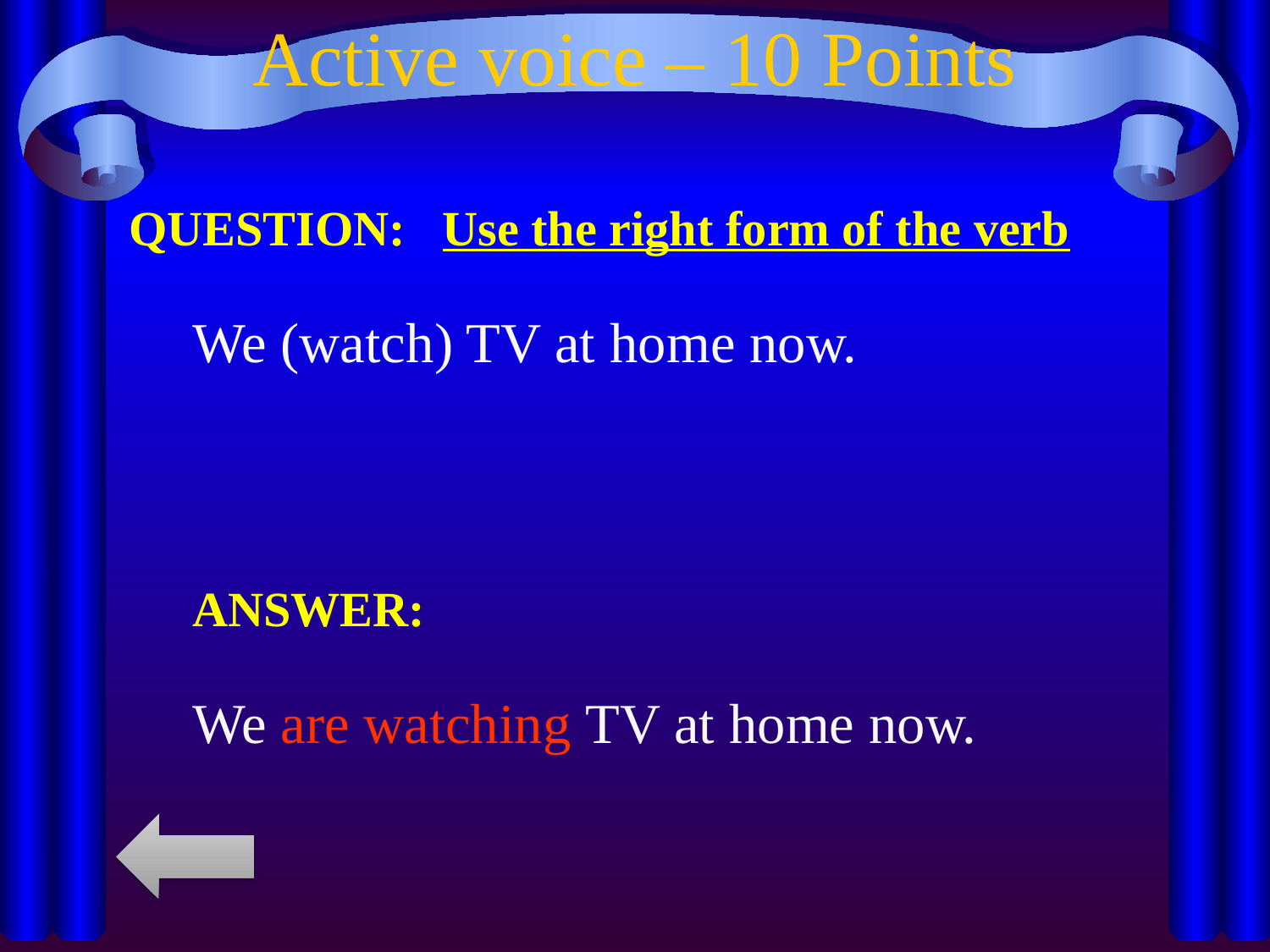

# Active voice – 10 Points
QUESTION:   Use the right form of the verb

We (watch) TV at home now.

ANSWER:

We are watching TV at home now.